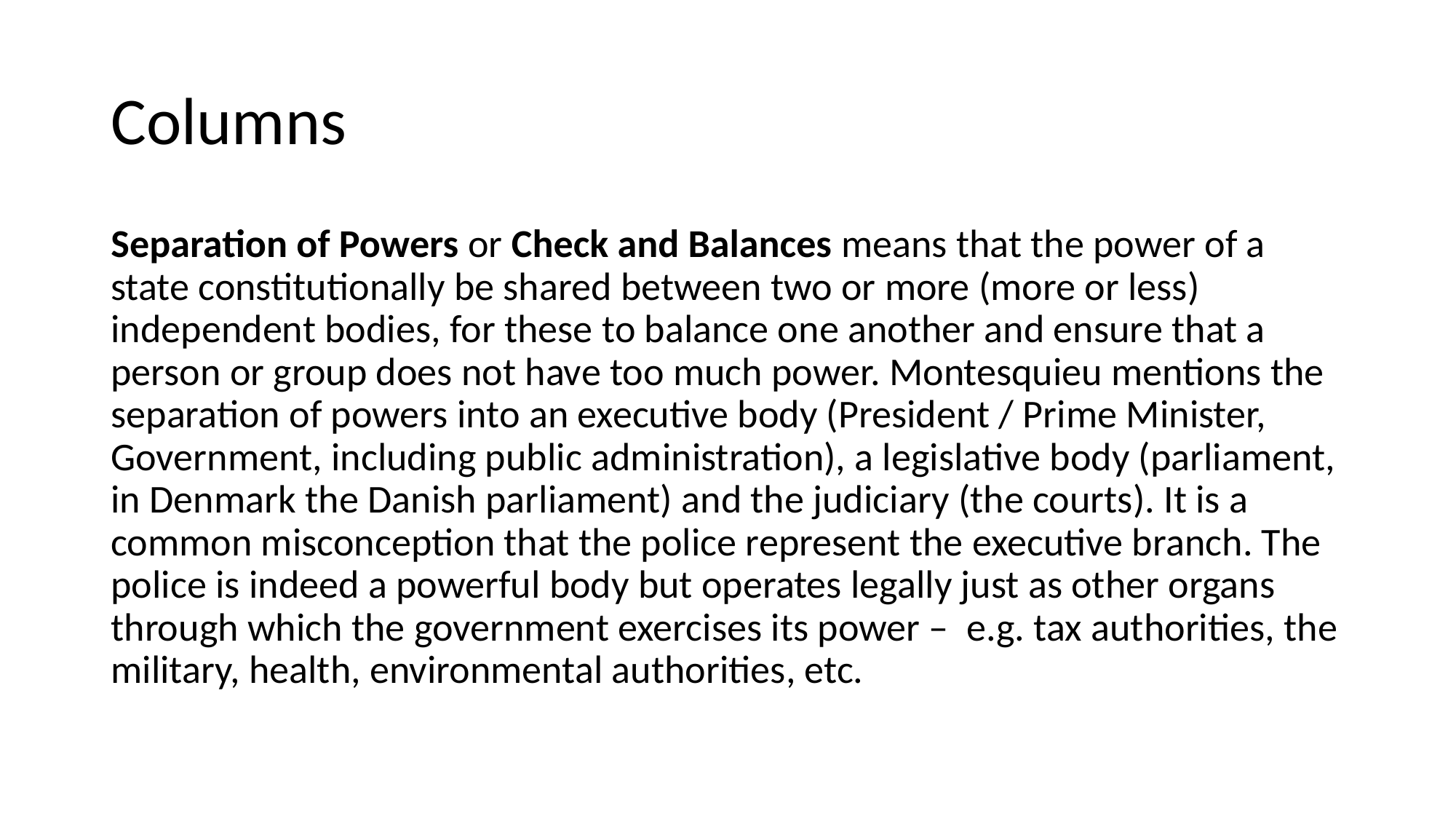

# Columns
Separation of Powers or Check and Balances means that the power of a state constitutionally be shared between two or more (more or less) independent bodies, for these to balance one another and ensure that a person or group does not have too much power. Montesquieu mentions the separation of powers into an executive body (President / Prime Minister, Government, including public administration), a legislative body (parliament, in Denmark the Danish parliament) and the judiciary (the courts). It is a common misconception that the police represent the executive branch. The police is indeed a powerful body but operates legally just as other organs through which the government exercises its power –  e.g. tax authorities, the military, health, environmental authorities, etc.